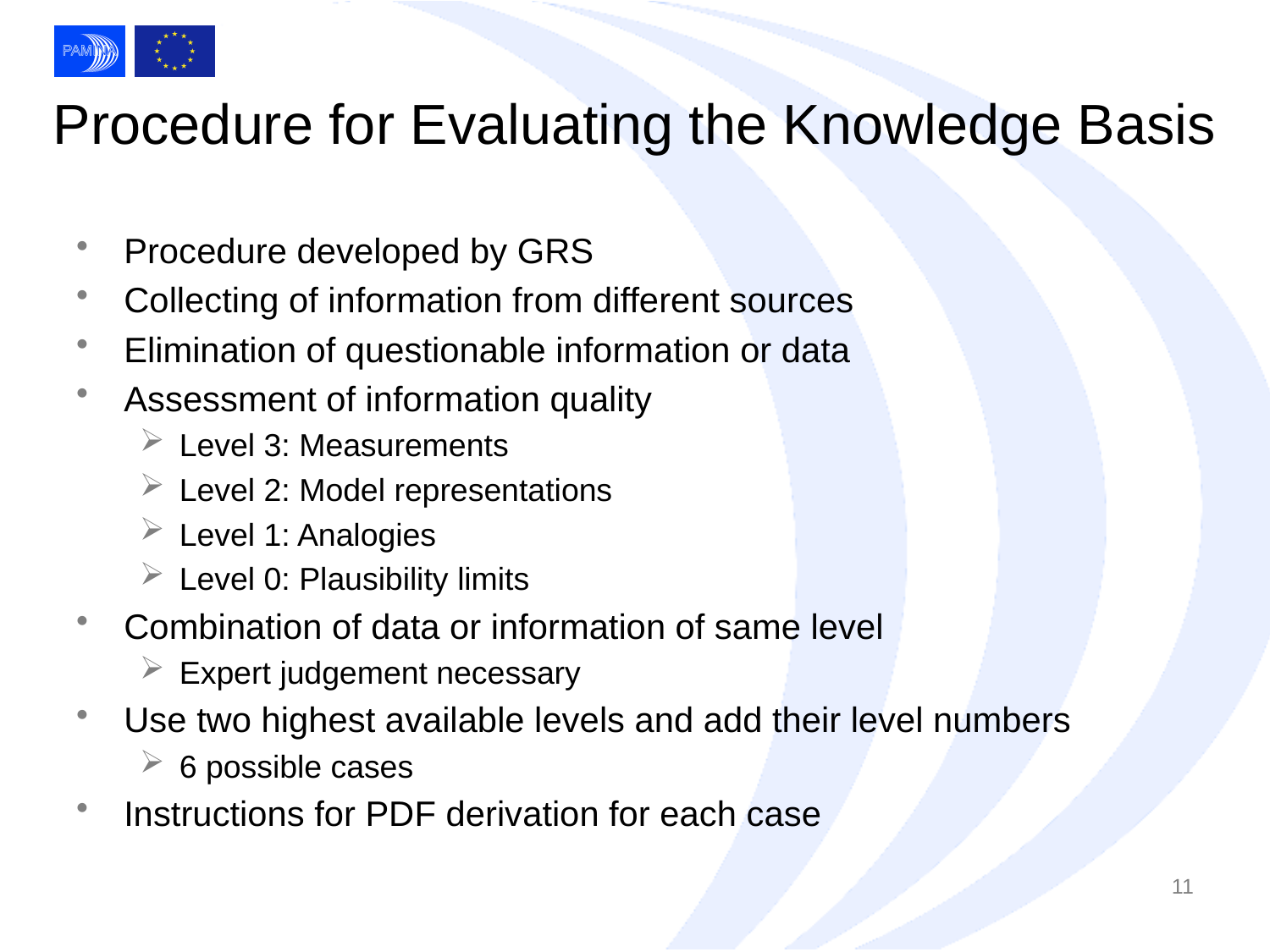

# Procedure for Evaluating the Knowledge Basis
Procedure developed by GRS
Collecting of information from different sources
Elimination of questionable information or data
Assessment of information quality
Level 3: Measurements
Level 2: Model representations
Level 1: Analogies
Level 0: Plausibility limits
Combination of data or information of same level
Expert judgement necessary
Use two highest available levels and add their level numbers
6 possible cases
Instructions for PDF derivation for each case

11